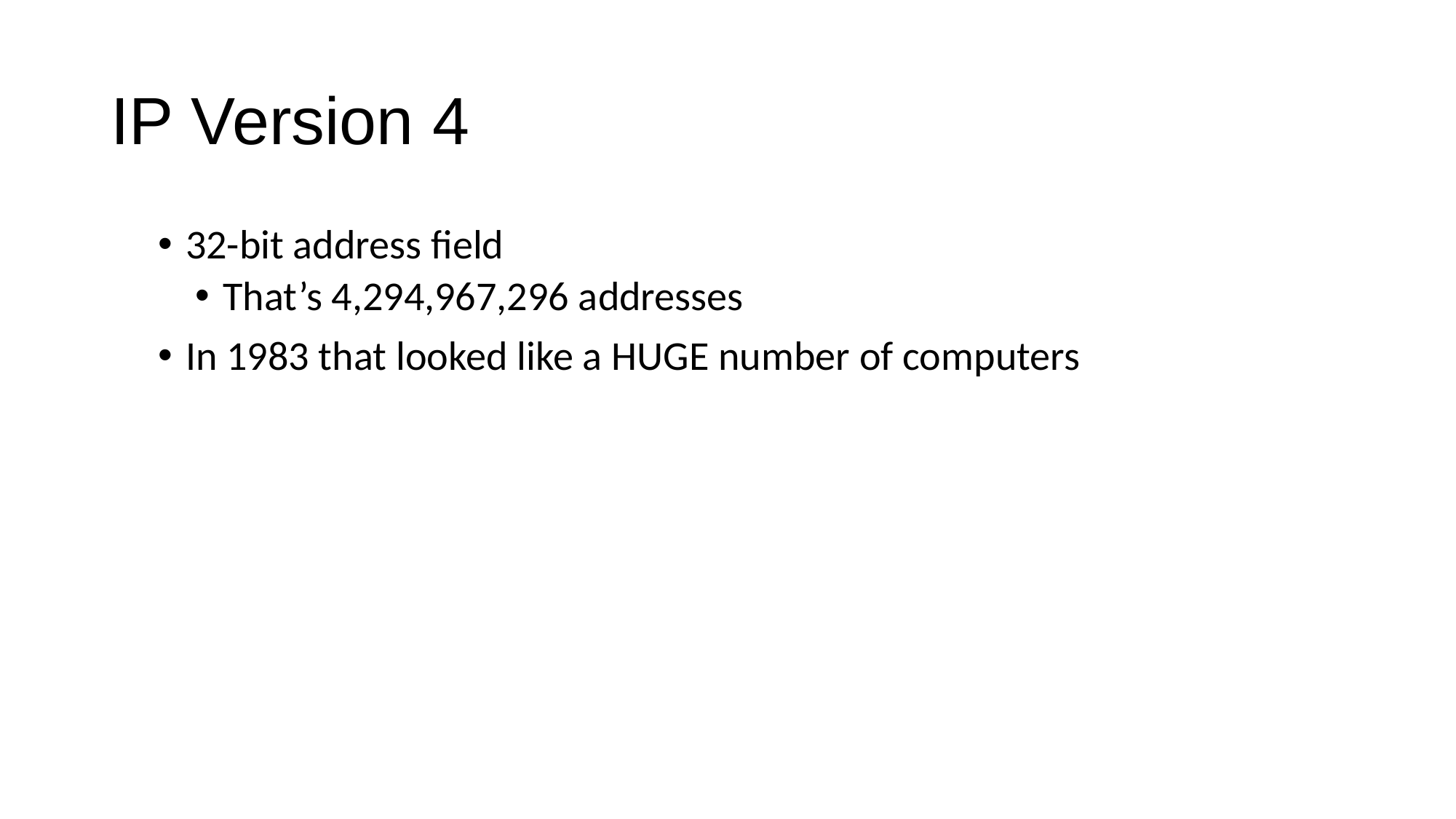

# IP Version 4
32-bit address field
That’s 4,294,967,296 addresses
In 1983 that looked like a HUGE number of computers